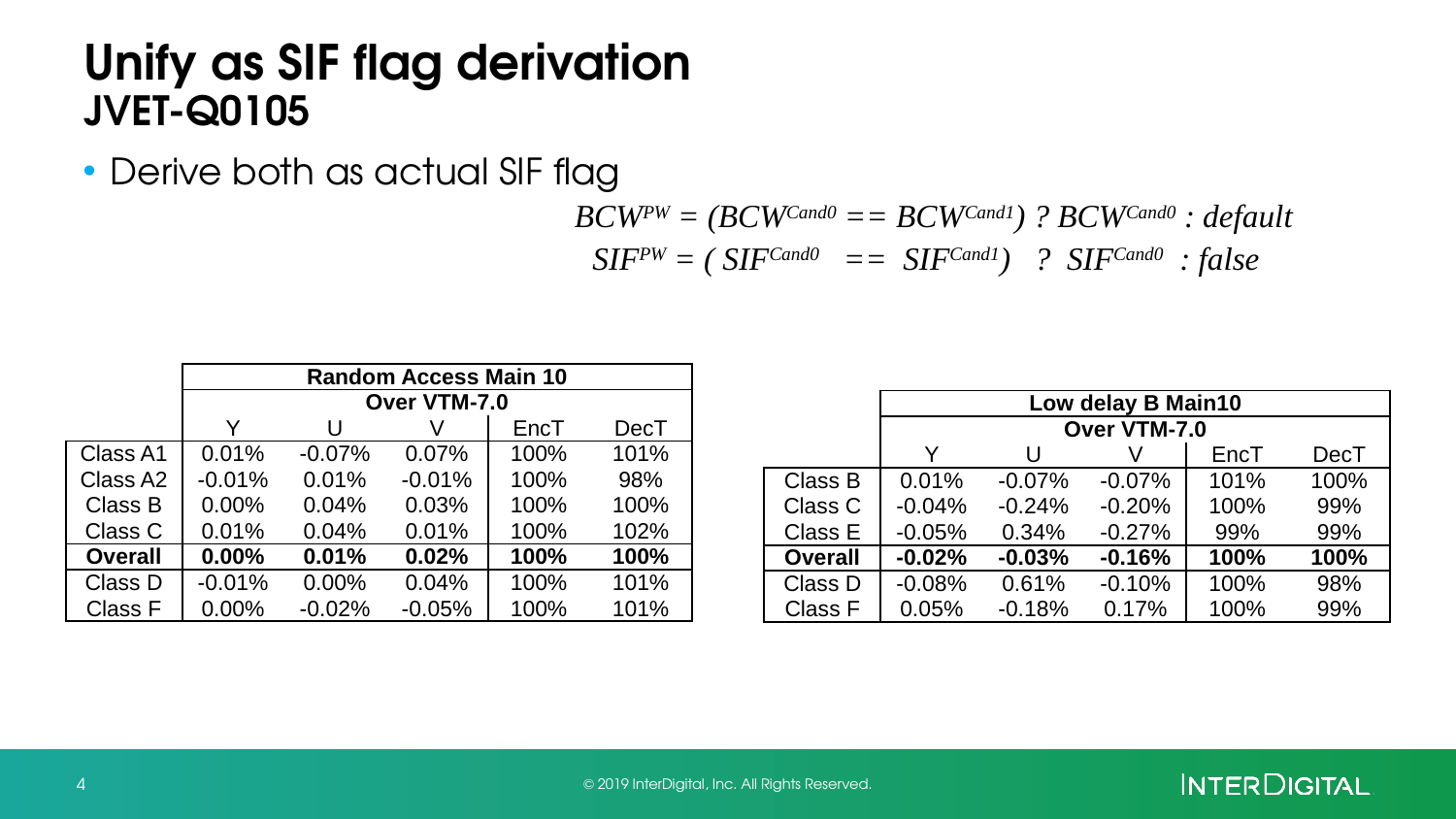

# Unify as SIF flag derivation				     JVET-Q0105
Derive both as actual SIF flag
			BCWPW = (BCWCand0 == BCWCand1) ? BCWCand0 : default
			  SIFPW = ( SIFCand0   ==  SIFCand1)   ?  SIFCand0  : false
|  | Random Access Main 10 |  |  |  |  |
| --- | --- | --- | --- | --- | --- |
|  | Over VTM-7.0 |  |  |  |  |
|  | Y | U | V | EncT | DecT |
| Class A1 | 0.01% | -0.07% | 0.07% | 100% | 101% |
| Class A2 | -0.01% | 0.01% | -0.01% | 100% | 98% |
| Class B | 0.00% | 0.04% | 0.03% | 100% | 100% |
| Class C | 0.01% | 0.04% | 0.01% | 100% | 102% |
| Overall | 0.00% | 0.01% | 0.02% | 100% | 100% |
| Class D | -0.01% | 0.00% | 0.04% | 100% | 101% |
| Class F | 0.00% | -0.02% | -0.05% | 100% | 101% |
|  | Low delay B Main10 |  |  |  |  |
| --- | --- | --- | --- | --- | --- |
|  | Over VTM-7.0 |  |  |  |  |
|  | Y | U | V | EncT | DecT |
| Class B | 0.01% | -0.07% | -0.07% | 101% | 100% |
| Class C | -0.04% | -0.24% | -0.20% | 100% | 99% |
| Class E | -0.05% | 0.34% | -0.27% | 99% | 99% |
| Overall | -0.02% | -0.03% | -0.16% | 100% | 100% |
| Class D | -0.08% | 0.61% | -0.10% | 100% | 98% |
| Class F | 0.05% | -0.18% | 0.17% | 100% | 99% |
4
© 2019 InterDigital, Inc. All Rights Reserved.